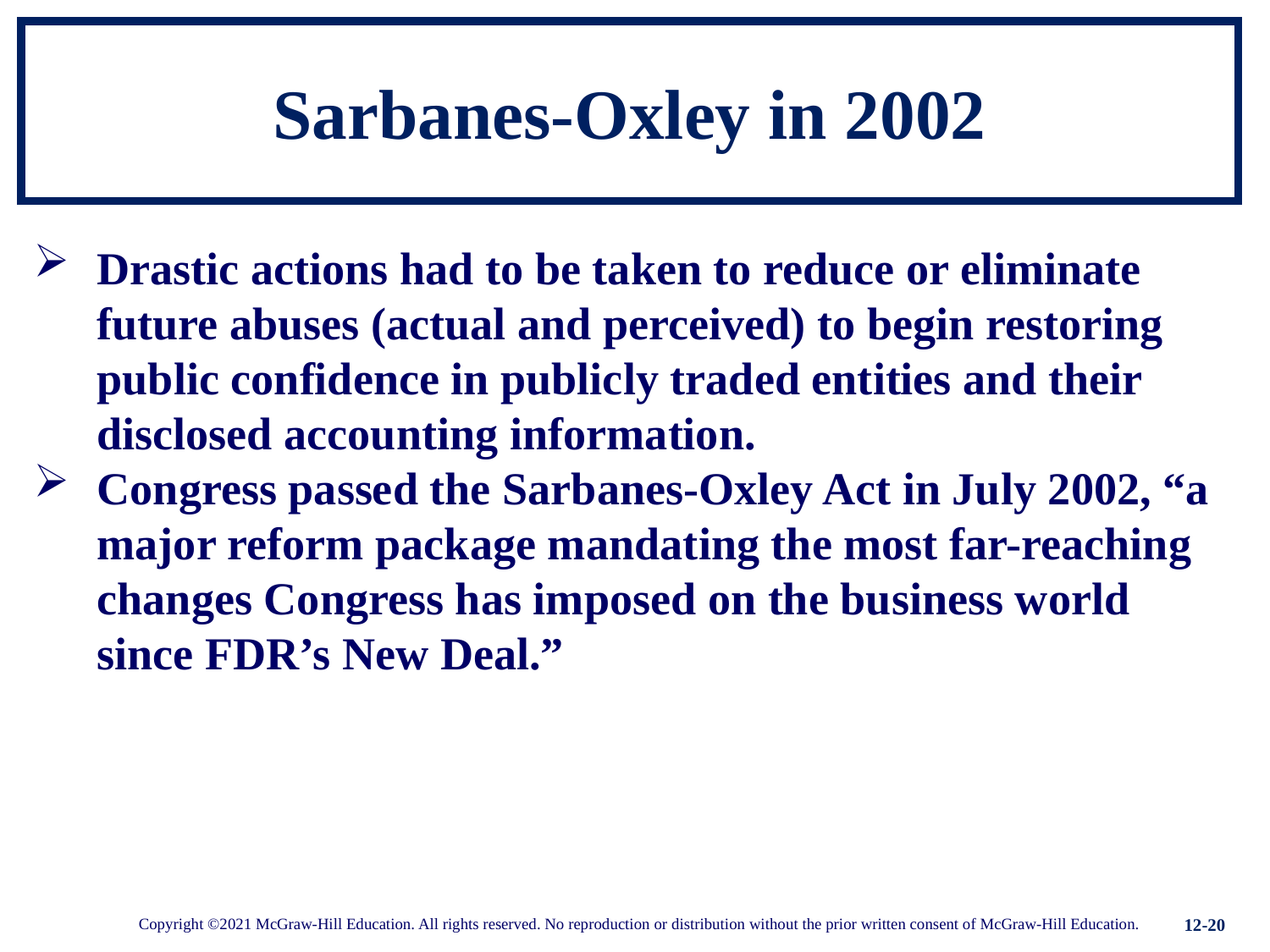

# Sarbanes-Oxley in 2002
Drastic actions had to be taken to reduce or eliminate future abuses (actual and perceived) to begin restoring public confidence in publicly traded entities and their disclosed accounting information.
Congress passed the Sarbanes-Oxley Act in July 2002, “a major reform package mandating the most far-reaching changes Congress has imposed on the business world since FDR’s New Deal.”
12-20
Copyright ©2021 McGraw-Hill Education. All rights reserved. No reproduction or distribution without the prior written consent of McGraw-Hill Education.